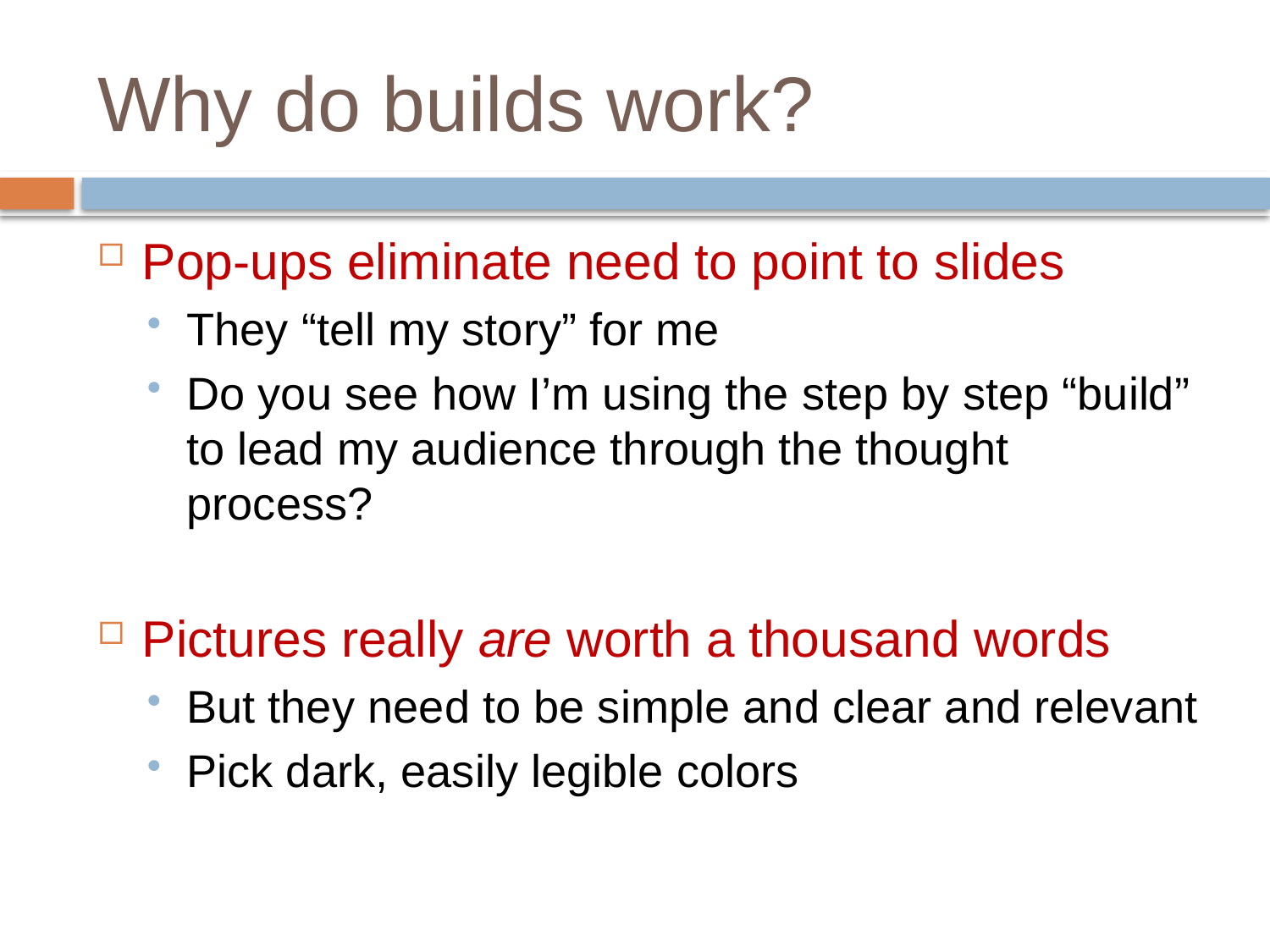

# Why do builds work?
Pop-ups eliminate need to point to slides
They “tell my story” for me
Do you see how I’m using the step by step “build” to lead my audience through the thought process?

Pictures really are worth a thousand words
But they need to be simple and clear and relevant
Pick dark, easily legible colors